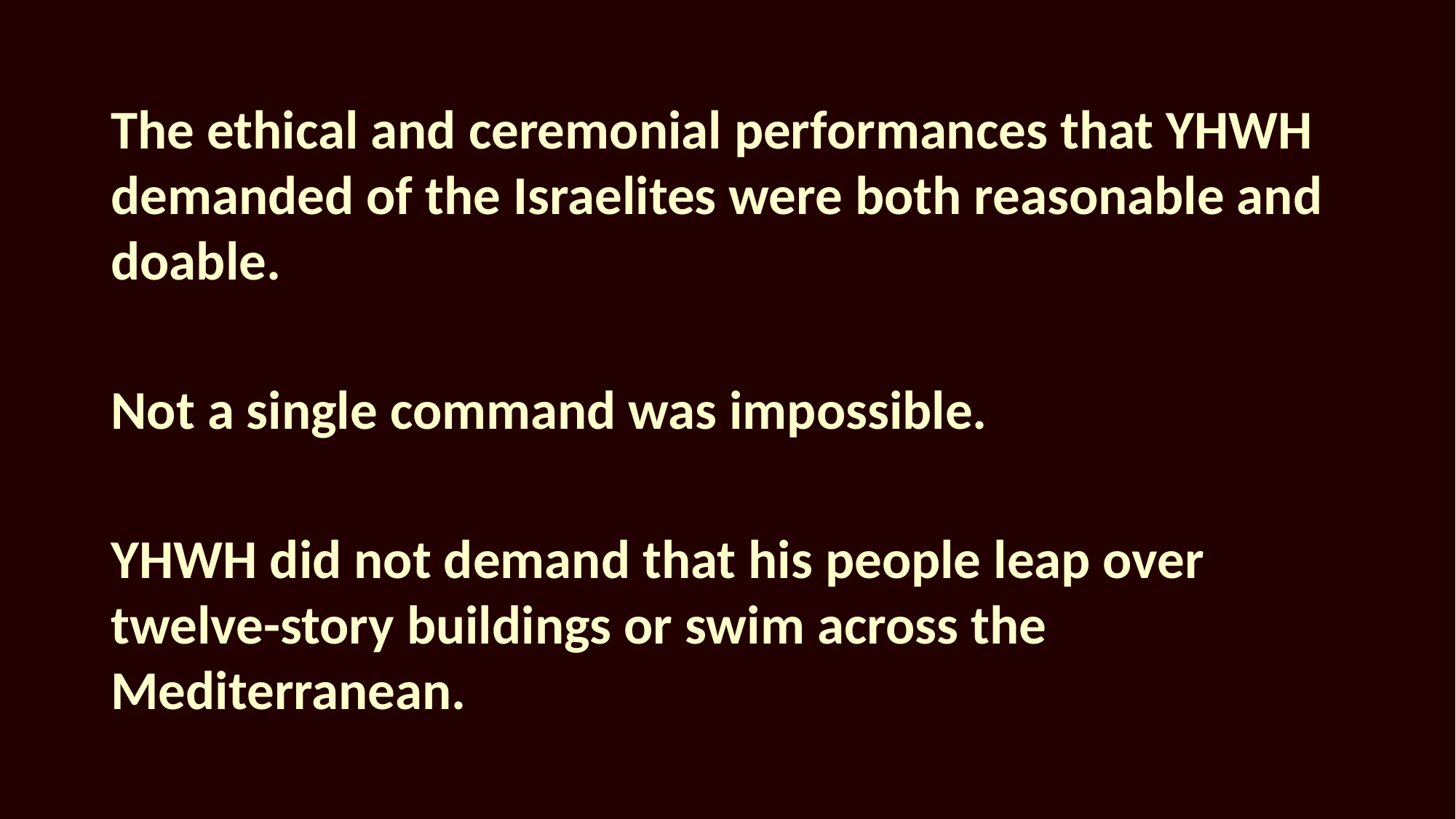

The ethical and ceremonial performances that YHWH demanded of the Israelites were both reasonable and doable.

Not a single command was impossible.

YHWH did not demand that his people leap over twelve-story buildings or swim across the Mediterranean.